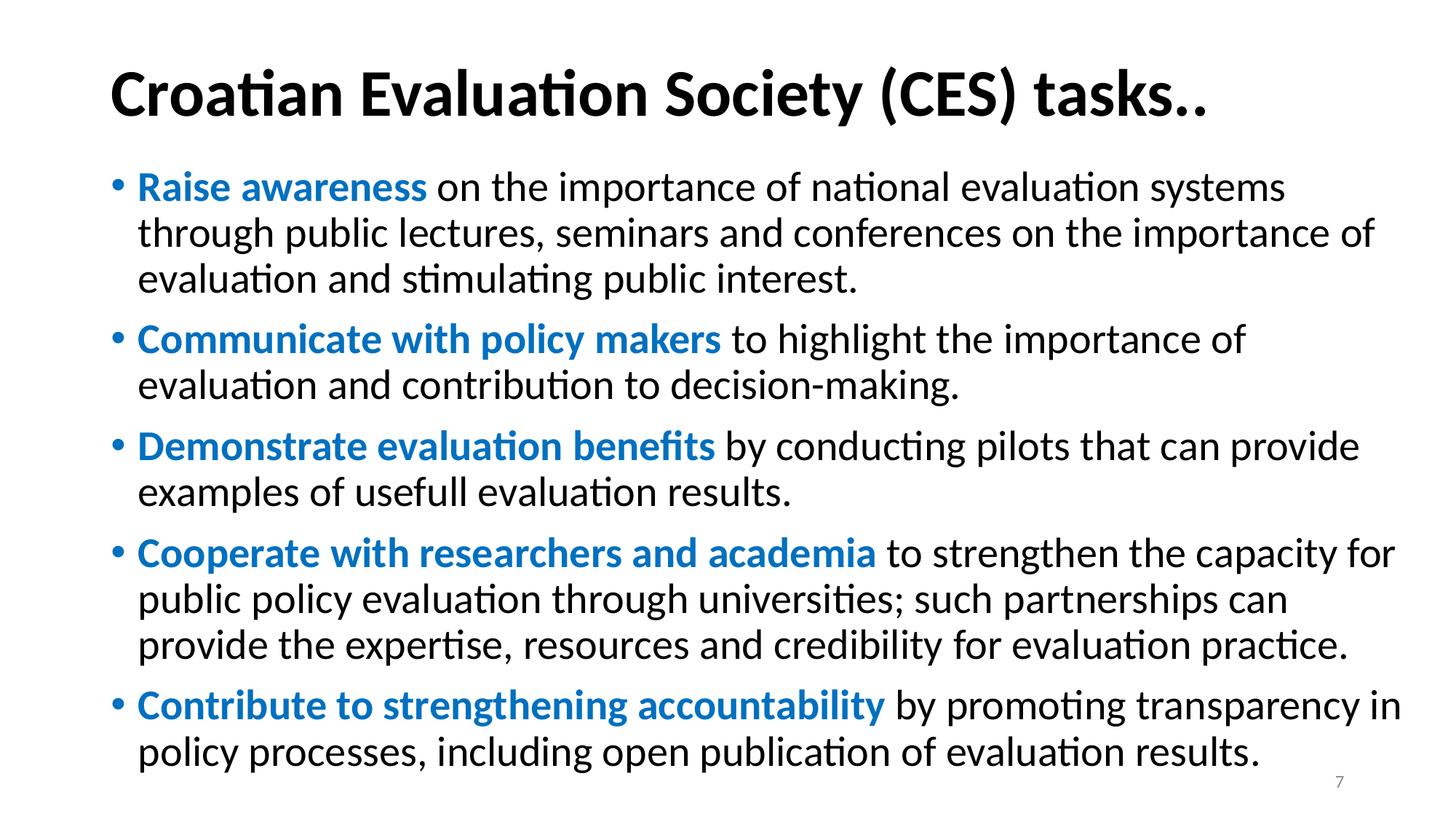

# Croatian Evaluation Society (CES) tasks..
Raise awareness on the importance of national evaluation systems through public lectures, seminars and conferences on the importance of evaluation and stimulating public interest.
Communicate with policy makers to highlight the importance of evaluation and contribution to decision-making.
Demonstrate evaluation benefits by conducting pilots that can provide examples of usefull evaluation results.
Cooperate with researchers and academia to strengthen the capacity for public policy evaluation through universities; such partnerships can provide the expertise, resources and credibility for evaluation practice.
Contribute to strengthening accountability by promoting transparency in policy processes, including open publication of evaluation results.
7